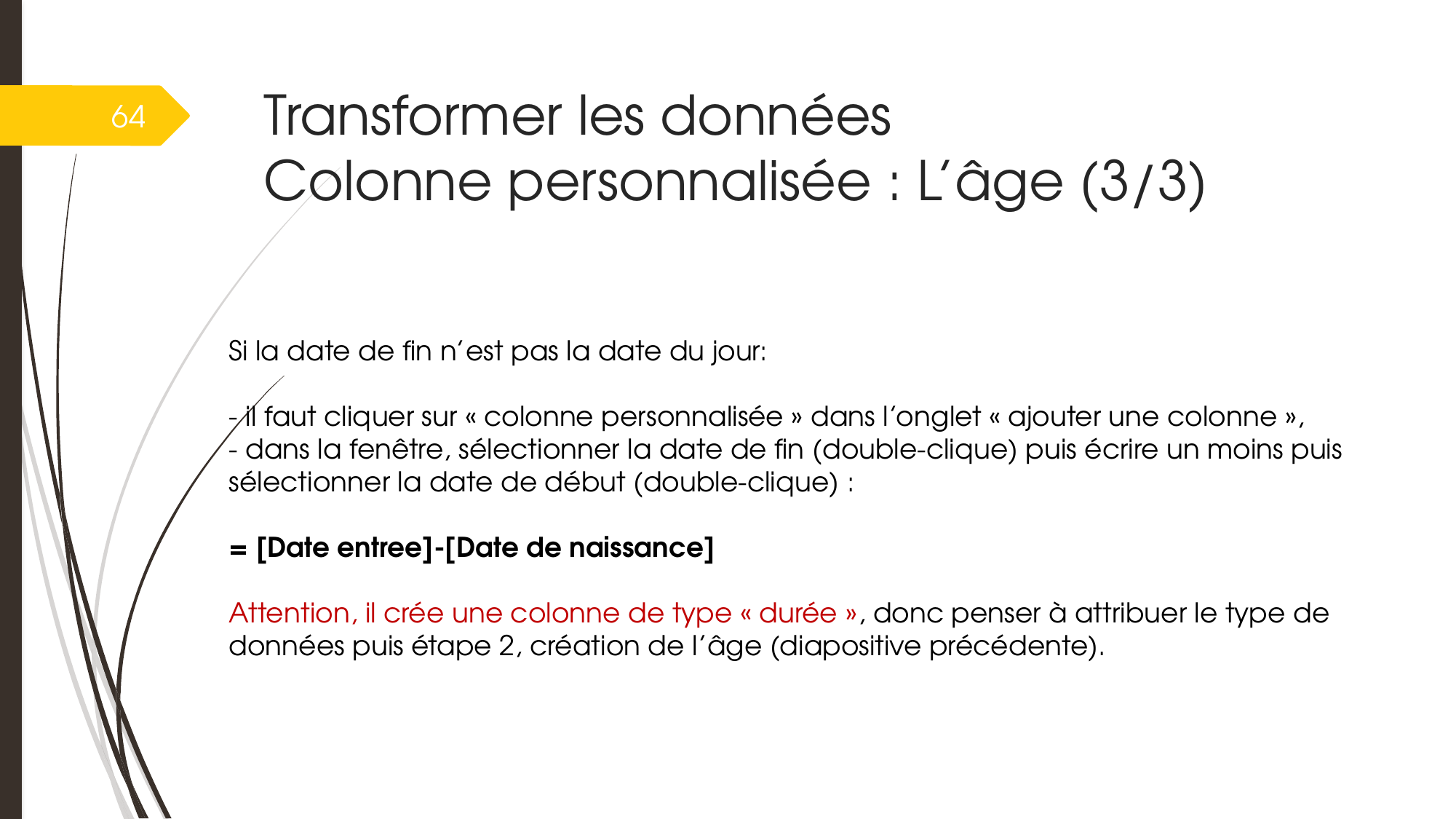

# Transformer les données Colonne personnalisée : L’âge (3/3)
64
Si la date de fin n’est pas la date du jour:

- il faut cliquer sur « colonne personnalisée » dans l’onglet « ajouter une colonne »,
- dans la fenêtre, sélectionner la date de fin (double-clique) puis écrire un moins puis sélectionner la date de début (double-clique) :

= [Date entree]-[Date de naissance]

Attention, il crée une colonne de type « durée », donc penser à attribuer le type de données puis étape 2, création de l’âge (diapositive précédente).